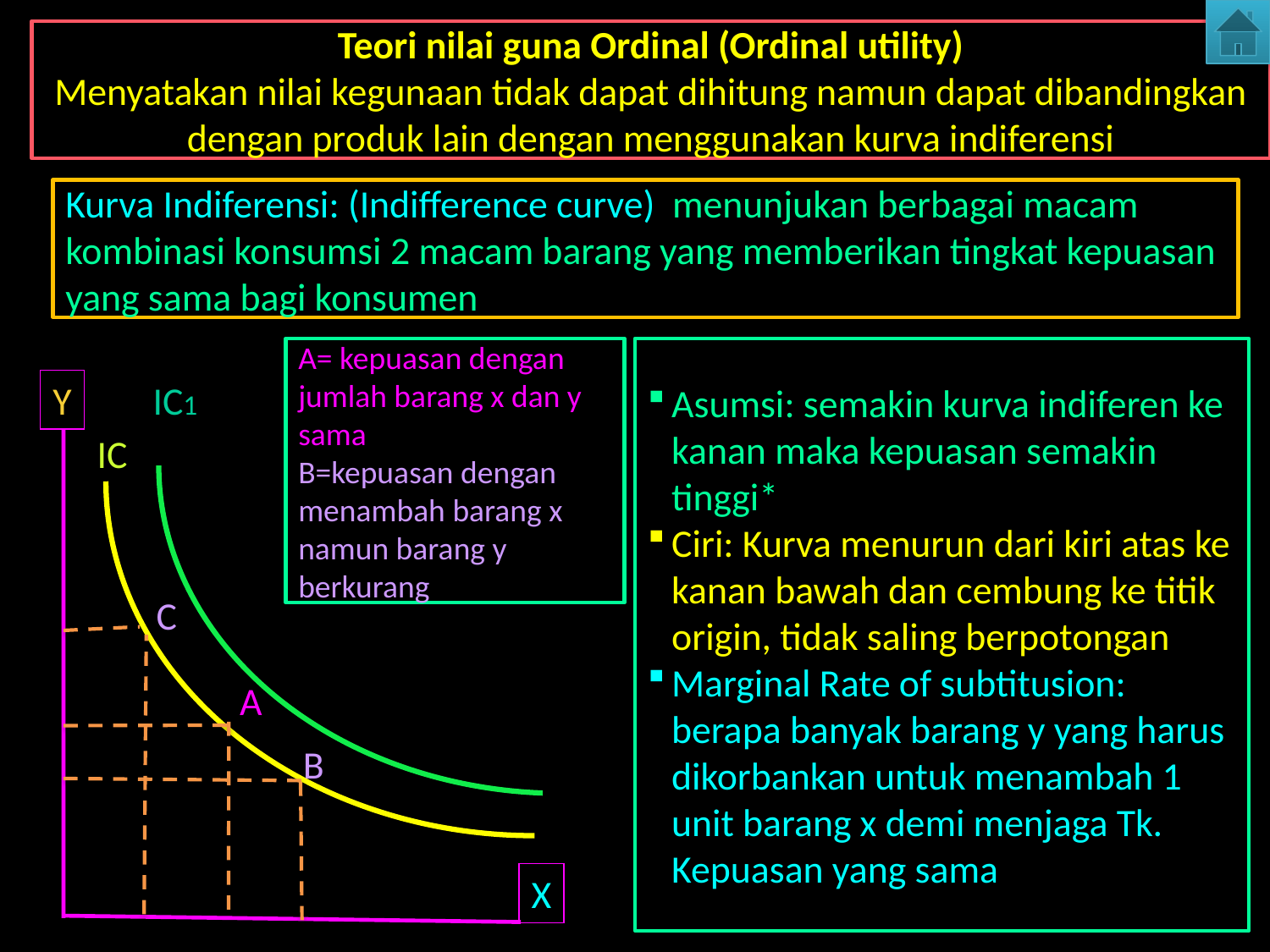

Teori nilai guna Ordinal (Ordinal utility)
Menyatakan nilai kegunaan tidak dapat dihitung namun dapat dibandingkan dengan produk lain dengan menggunakan kurva indiferensi

Kurva Indiferensi: (Indifference curve)  menunjukan berbagai macam kombinasi konsumsi 2 macam barang yang memberikan tingkat kepuasan yang sama bagi konsumen
A= kepuasan dengan jumlah barang x dan y sama
B=kepuasan dengan menambah barang x namun barang y berkurang
Asumsi: semakin kurva indiferen ke kanan maka kepuasan semakin tinggi*
Ciri: Kurva menurun dari kiri atas ke kanan bawah dan cembung ke titik origin, tidak saling berpotongan
Marginal Rate of subtitusion: berapa banyak barang y yang harus dikorbankan untuk menambah 1 unit barang x demi menjaga Tk. Kepuasan yang sama
Y
IC1

IC
C

A

B

X